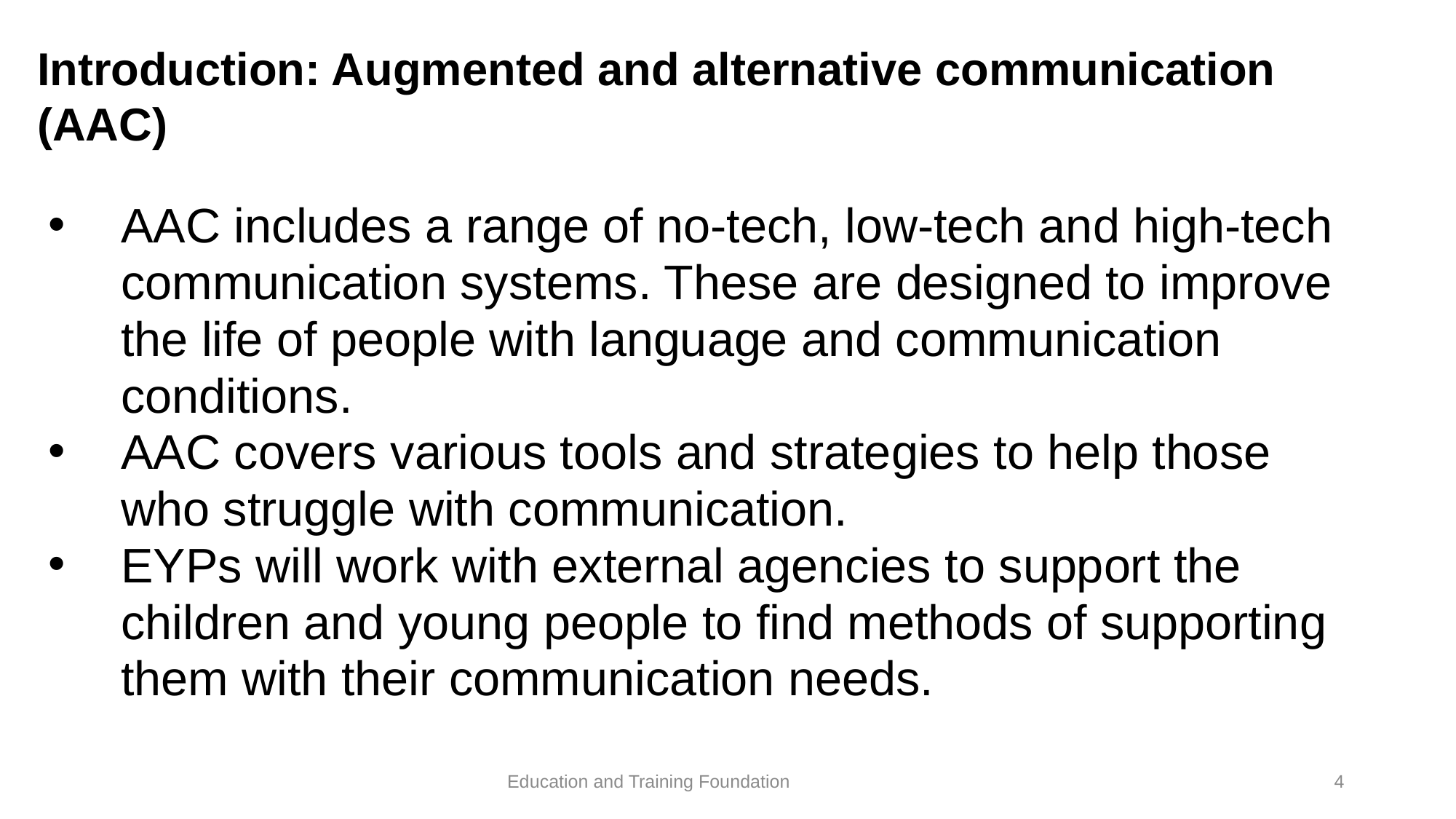

# Introduction: Augmented and alternative communication (AAC)
AAC includes a range of no-tech, low-tech and high-tech communication systems. These are designed to improve the life of people with language and communication conditions.
AAC covers various tools and strategies to help those who struggle with communication.
EYPs will work with external agencies to support the children and young people to find methods of supporting them with their communication needs.
4
Education and Training Foundation